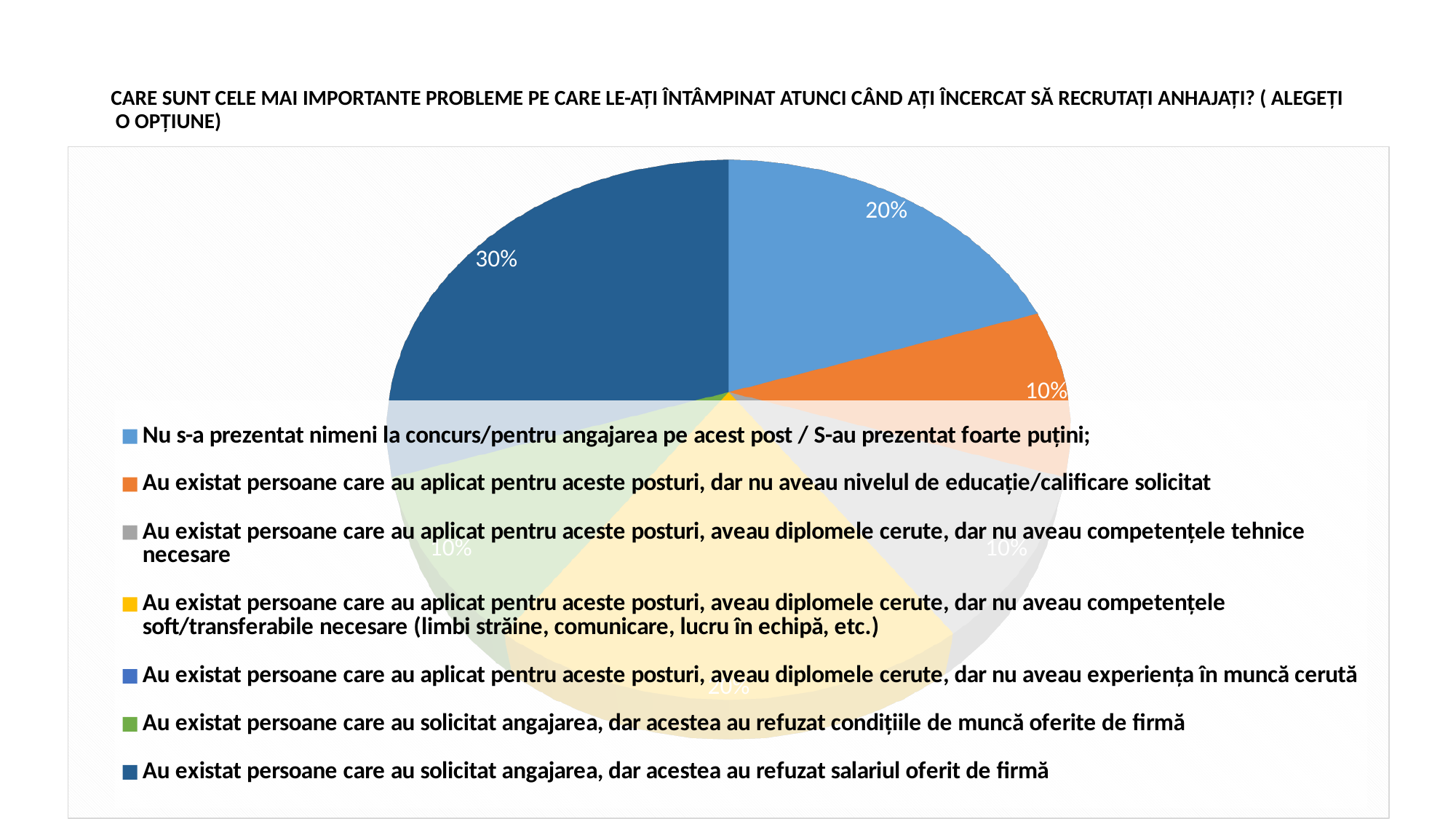

# CARE SUNT CELE MAI IMPORTANTE PROBLEME PE CARE LE-AȚI ÎNTÂMPINAT ATUNCI CÂND AȚI ÎNCERCAT SĂ RECRUTAȚI ANHAJAȚI? ( ALEGEȚI  O OPȚIUNE)

[unsupported chart]